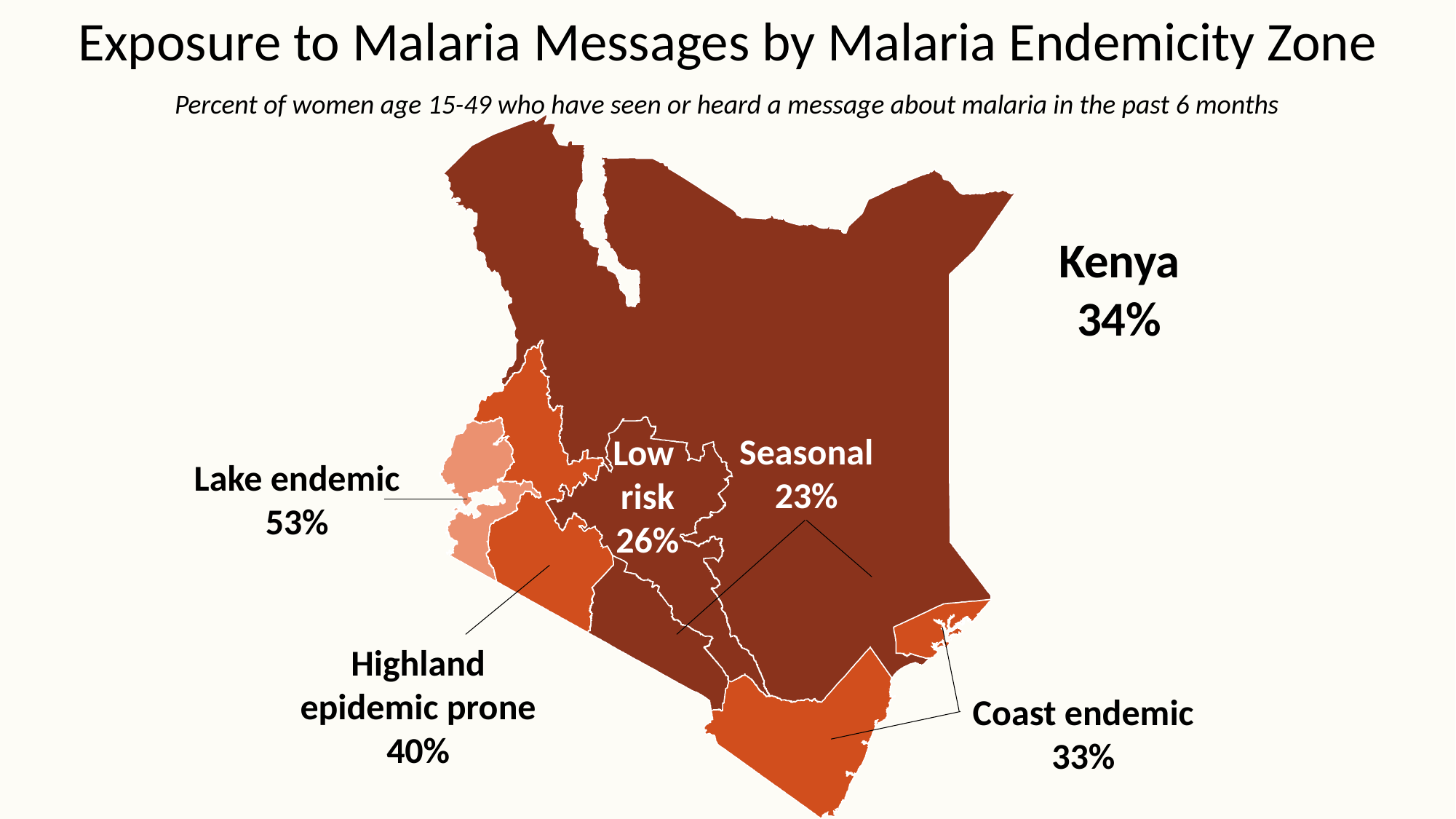

# Exposure to Malaria Messages by Malaria Endemicity Zone
Percent of women age 15-49 who have seen or heard a message about malaria in the past 6 months

Kenya
34%

Seasonal
23%
Low
risk
26%
Lake endemic
53%

Highland epidemic prone
40%
Coast endemic
33%